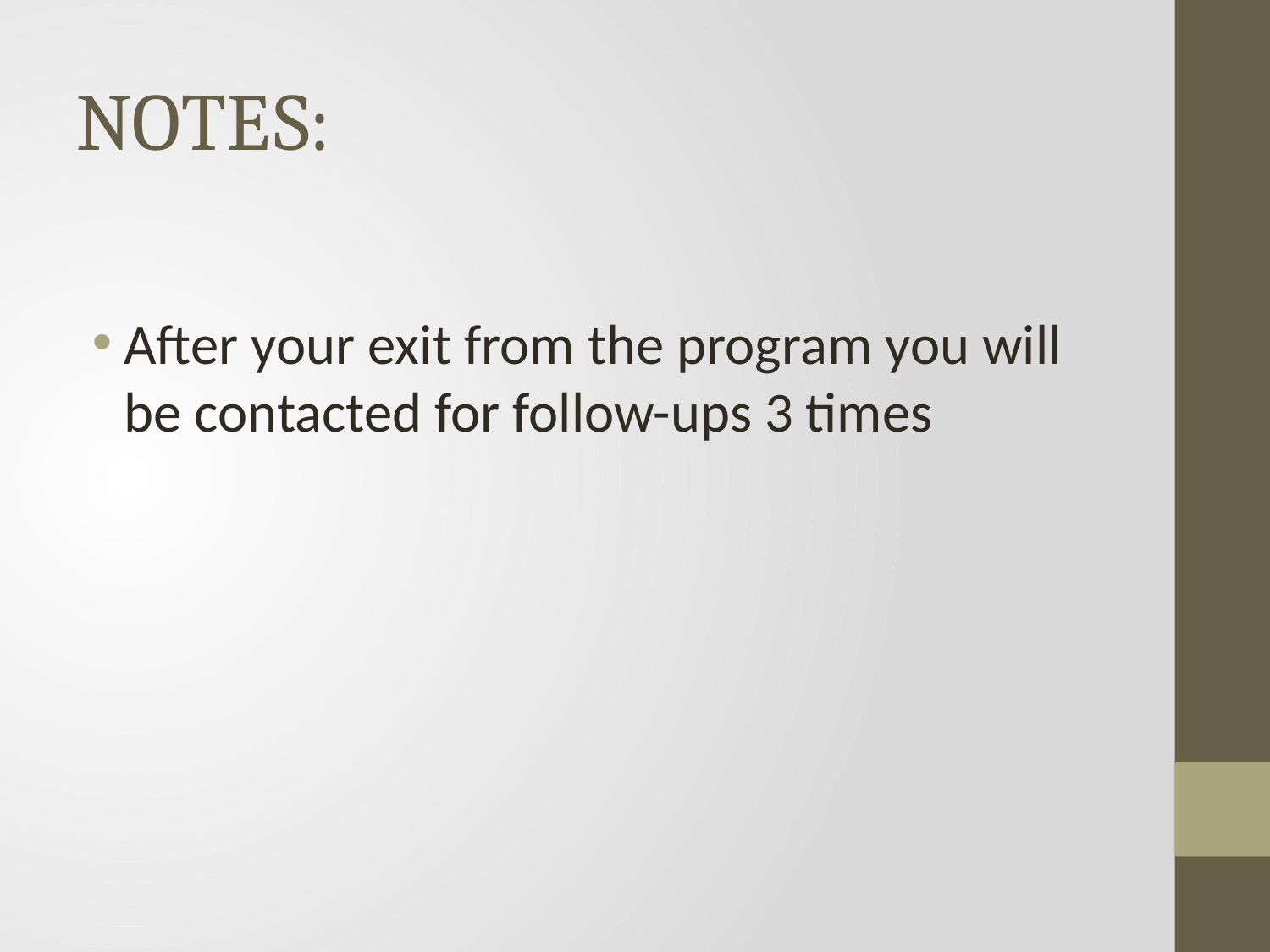

# NOTES:

After your exit from the program you will be contacted for follow-ups 3 times